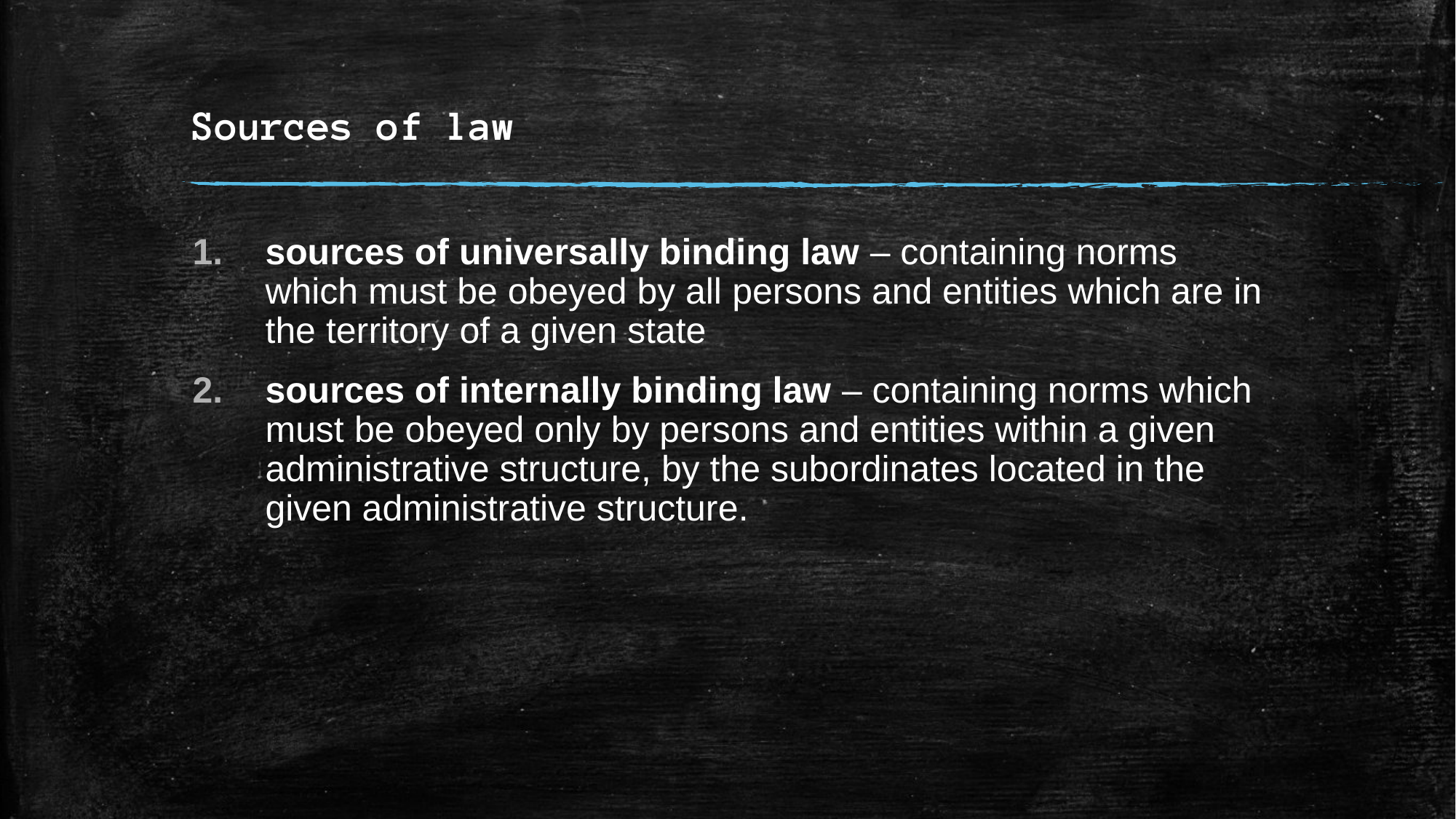

# Sources of law
sources of universally binding law – containing norms which must be obeyed by all persons and entities which are in the territory of a given state
sources of internally binding law – containing norms which must be obeyed only by persons and entities within a given administrative structure, by the subordinates located in the given administrative structure.